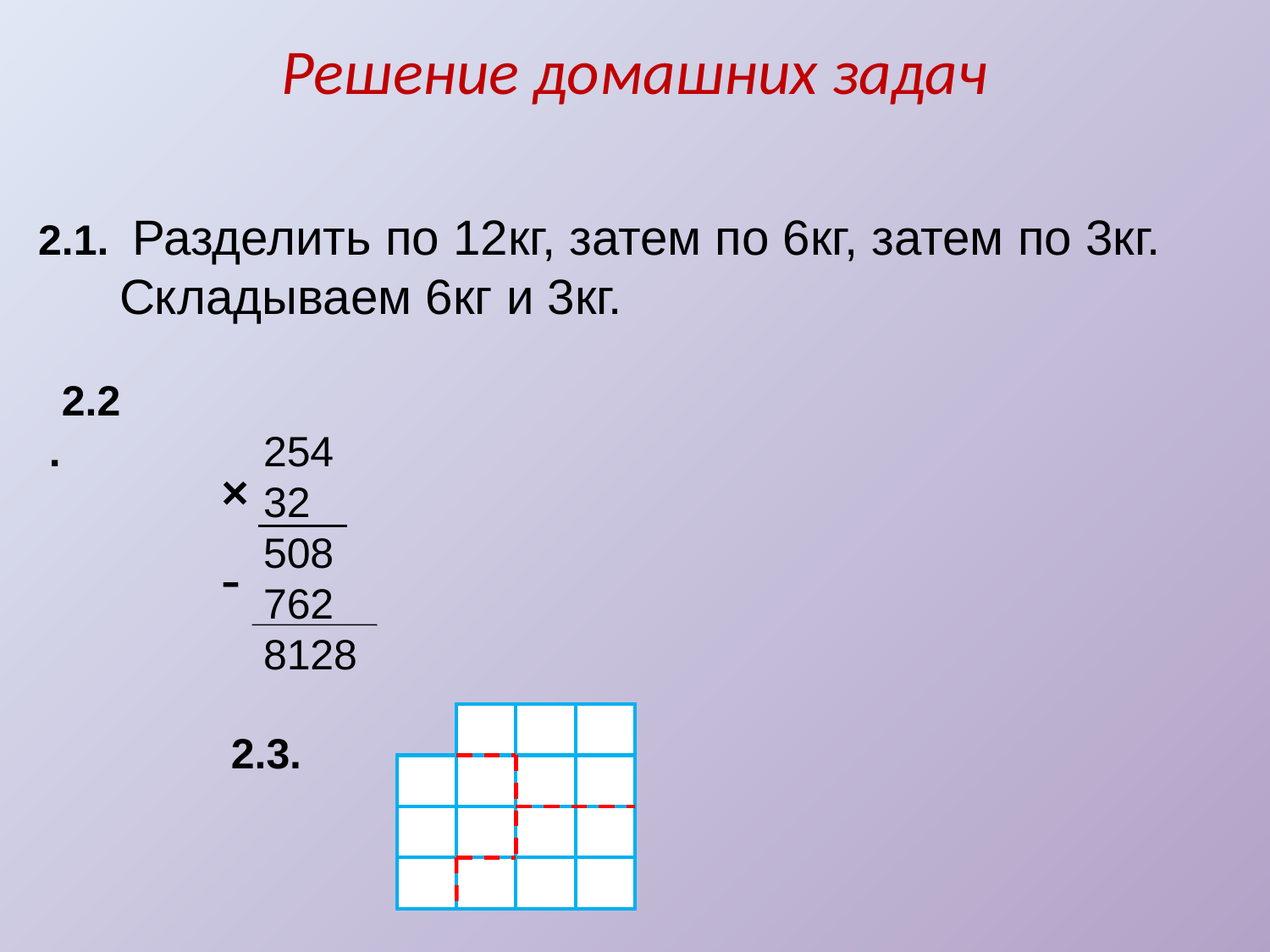

# Решение домашних задач
2.1.  Разделить по 12кг, затем по 6кг, затем по 3кг. Складываем 6кг и 3кг.
2.2.

254
32
508
762
8128
×

-

2.3.